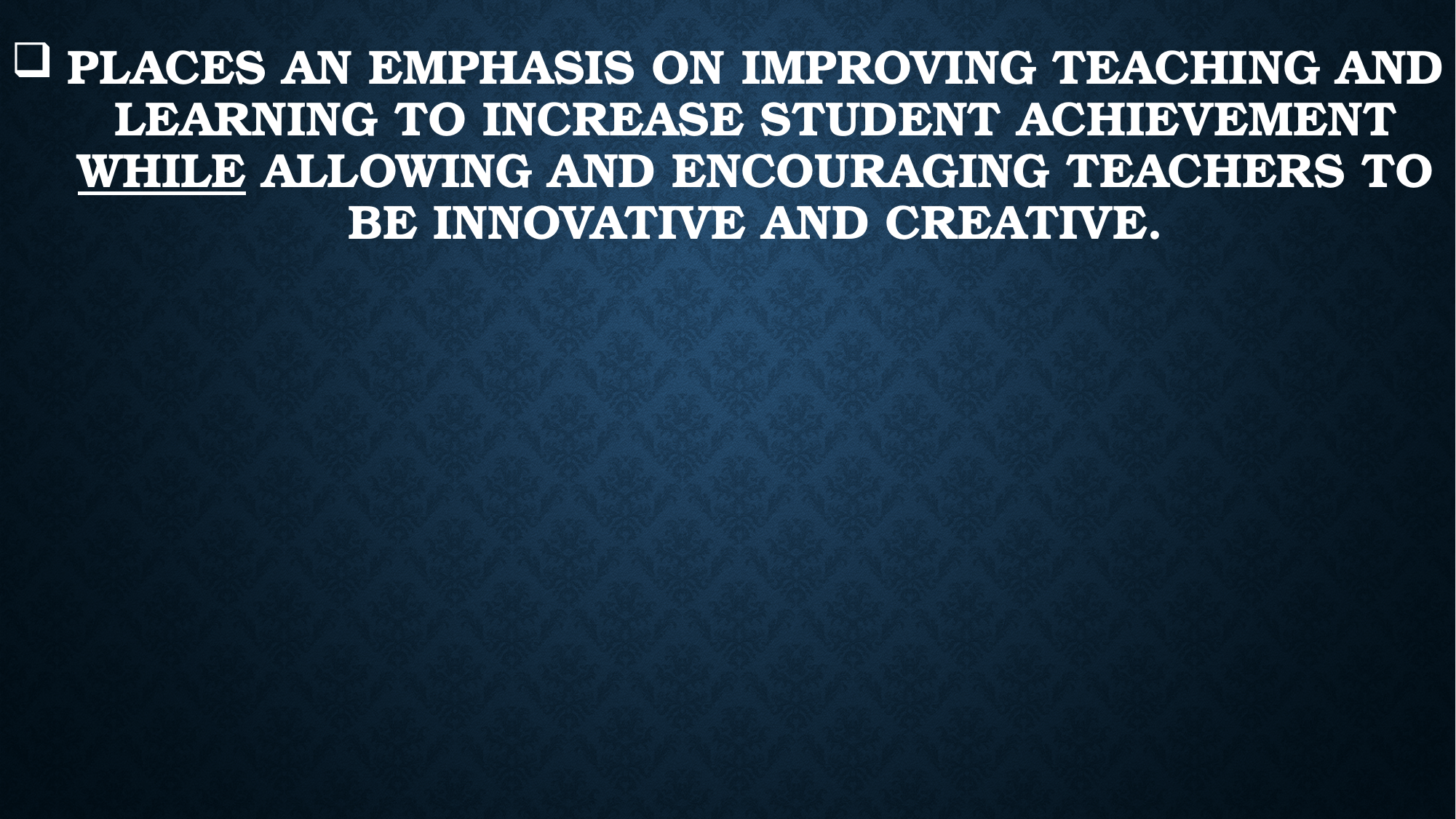

# Places an emphasis on improving teaching and learning to increase student achievement while allowing and encouraging teachers to be innovative and creative.